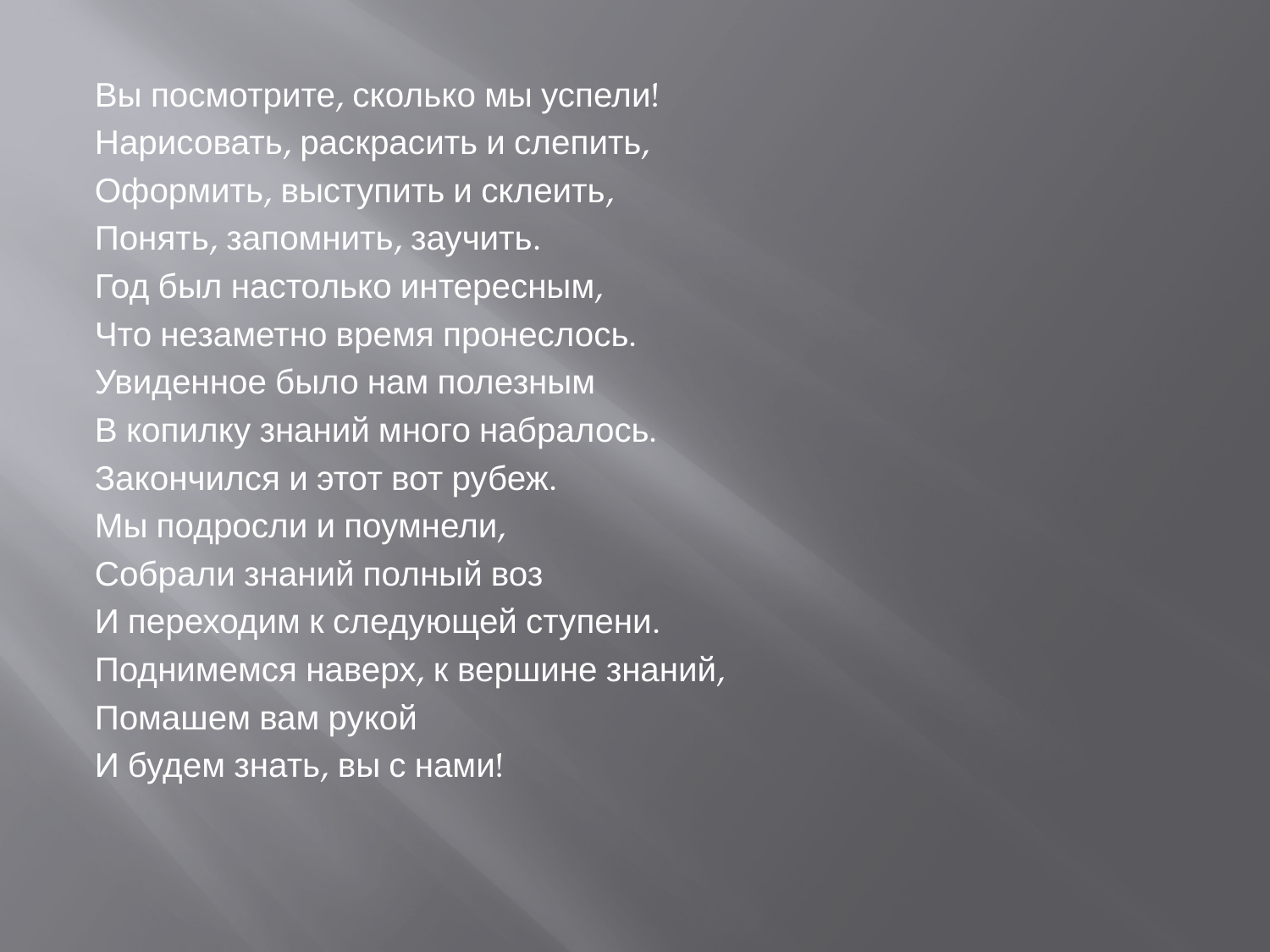

Вы посмотрите, сколько мы успели!
Нарисовать, раскрасить и слепить,
Оформить, выступить и склеить,
Понять, запомнить, заучить.
Год был настолько интересным,
Что незаметно время пронеслось.
Увиденное было нам полезным
В копилку знаний много набралось.
Закончился и этот вот рубеж.
Мы подросли и поумнели,
Собрали знаний полный воз
И переходим к следующей ступени.
Поднимемся наверх, к вершине знаний,
Помашем вам рукой
И будем знать, вы с нами!